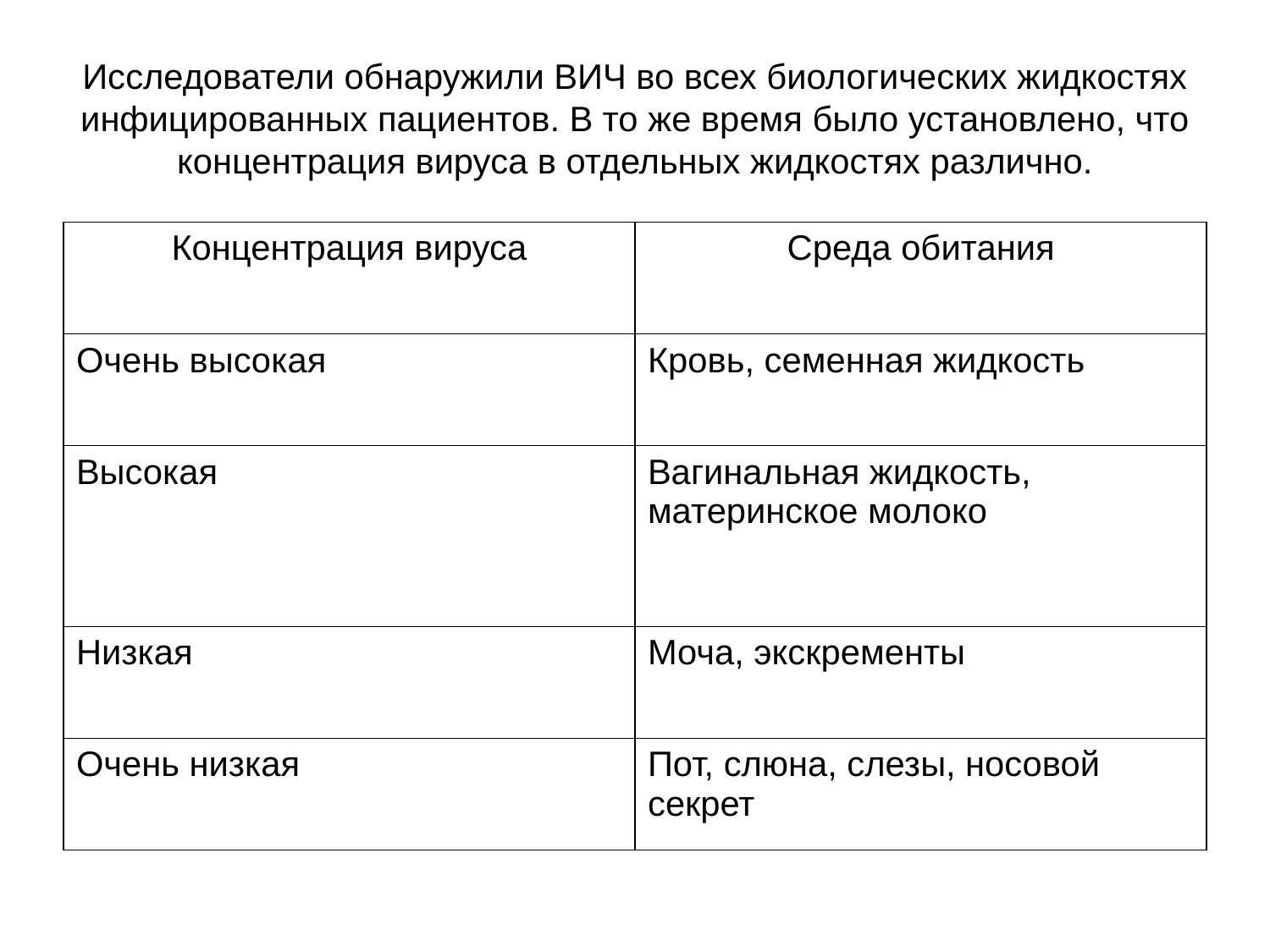

# Исследователи обнаружили ВИЧ во всех биологических жидкостях инфицированных пациентов. В то же время было установлено, что концентрация вируса в отдельных жидкостях различно.
| Концентрация вируса | Среда обитания |
| --- | --- |
| Очень высокая | Кровь, семенная жидкость |
| Высокая | Вагинальная жидкость, материнское молоко |
| Низкая | Моча, экскременты |
| Очень низкая | Пот, слюна, слезы, носовой секрет |